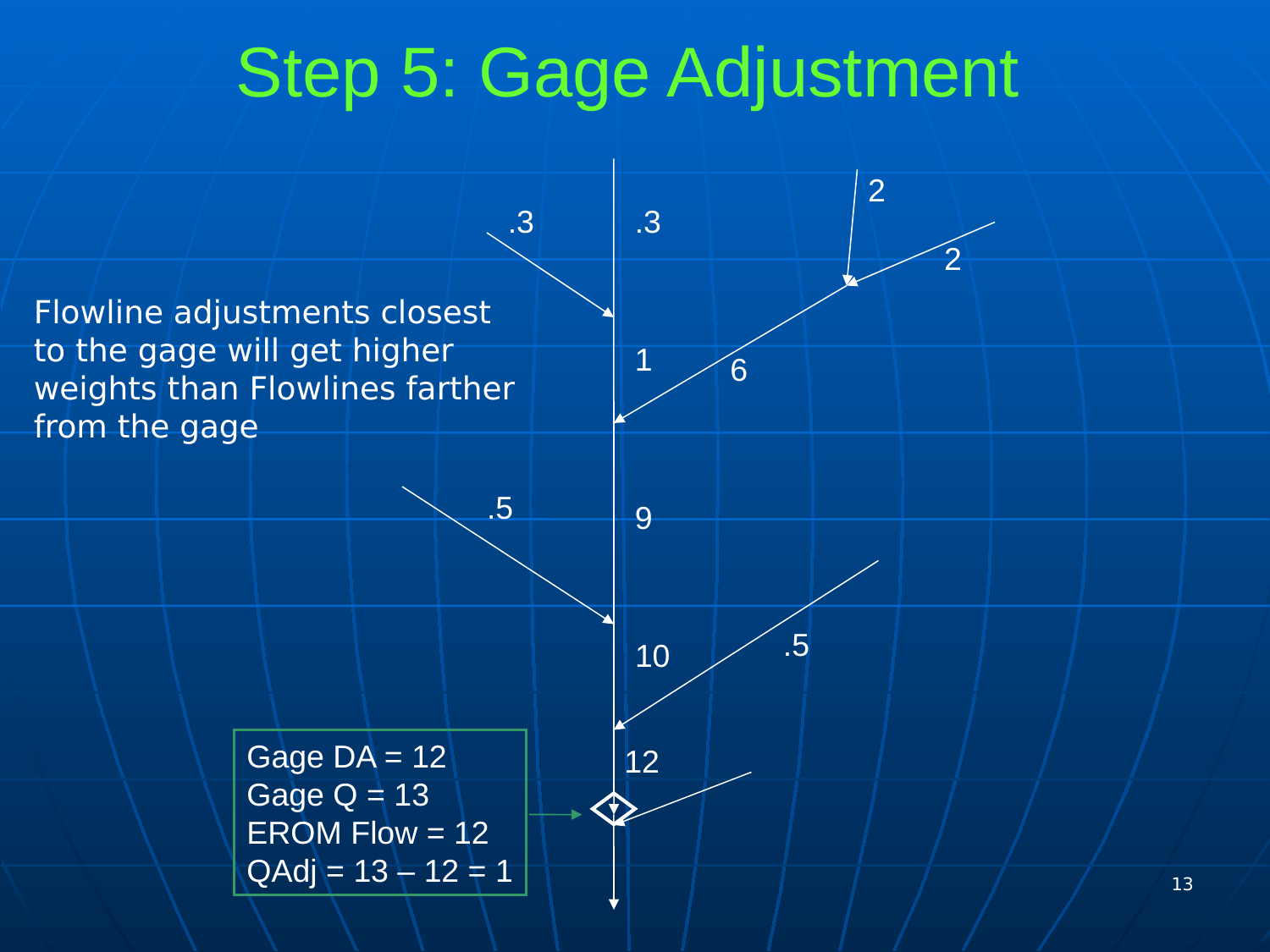

# Step 5: Gage Adjustment

2

.3
.3

2
Flowline adjustments closest
to the gage will get higher weights than Flowlines farther from the gage

1
6
.5

9

.5
10
Gage DA = 12
Gage Q = 13
EROM Flow = 12
QAdj = 13 – 12 = 1
12

13